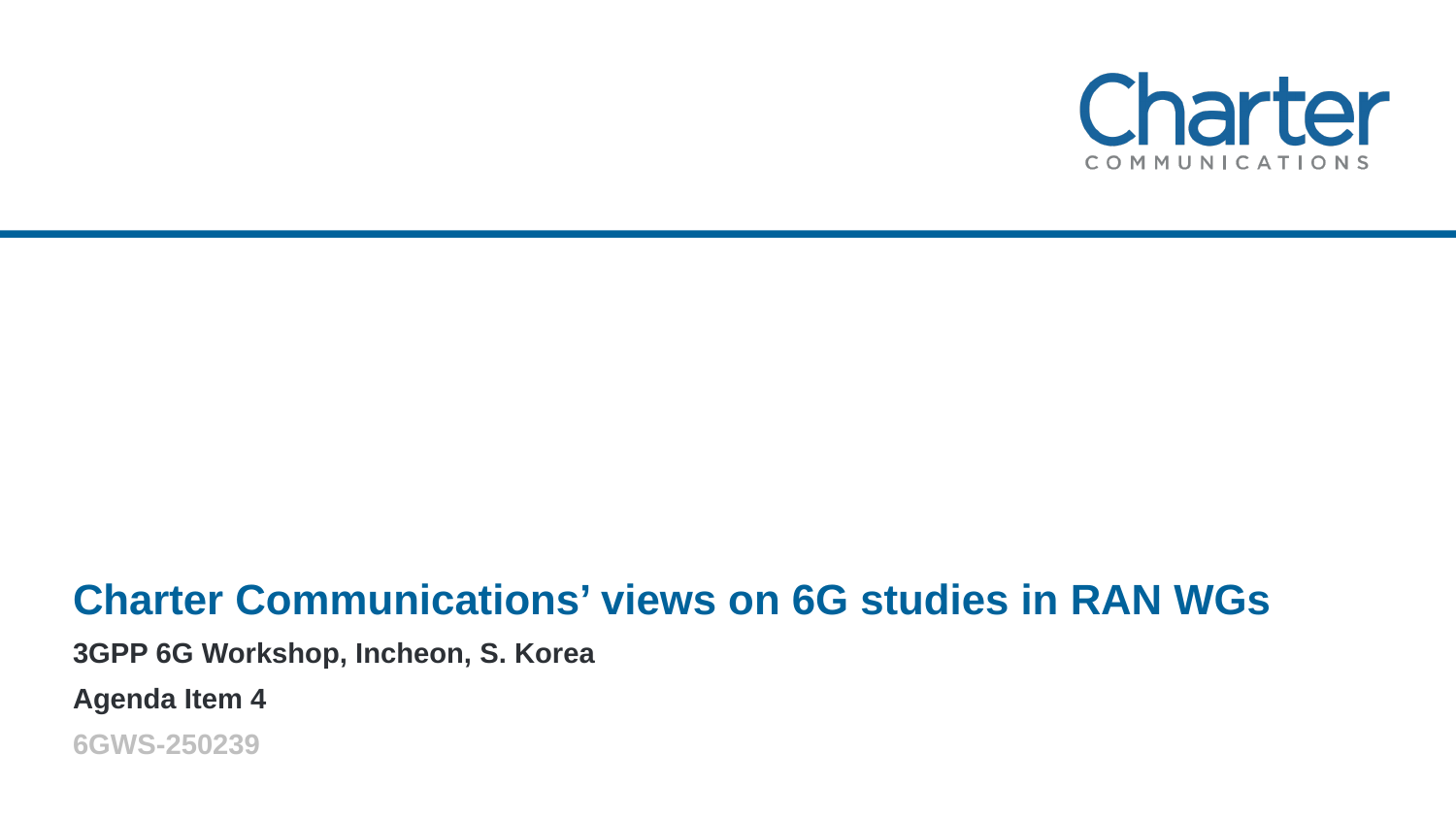

Charter Communications’ views on 6G studies in RAN WGs
3GPP 6G Workshop, Incheon, S. Korea
Agenda Item 4
6GWS-250239